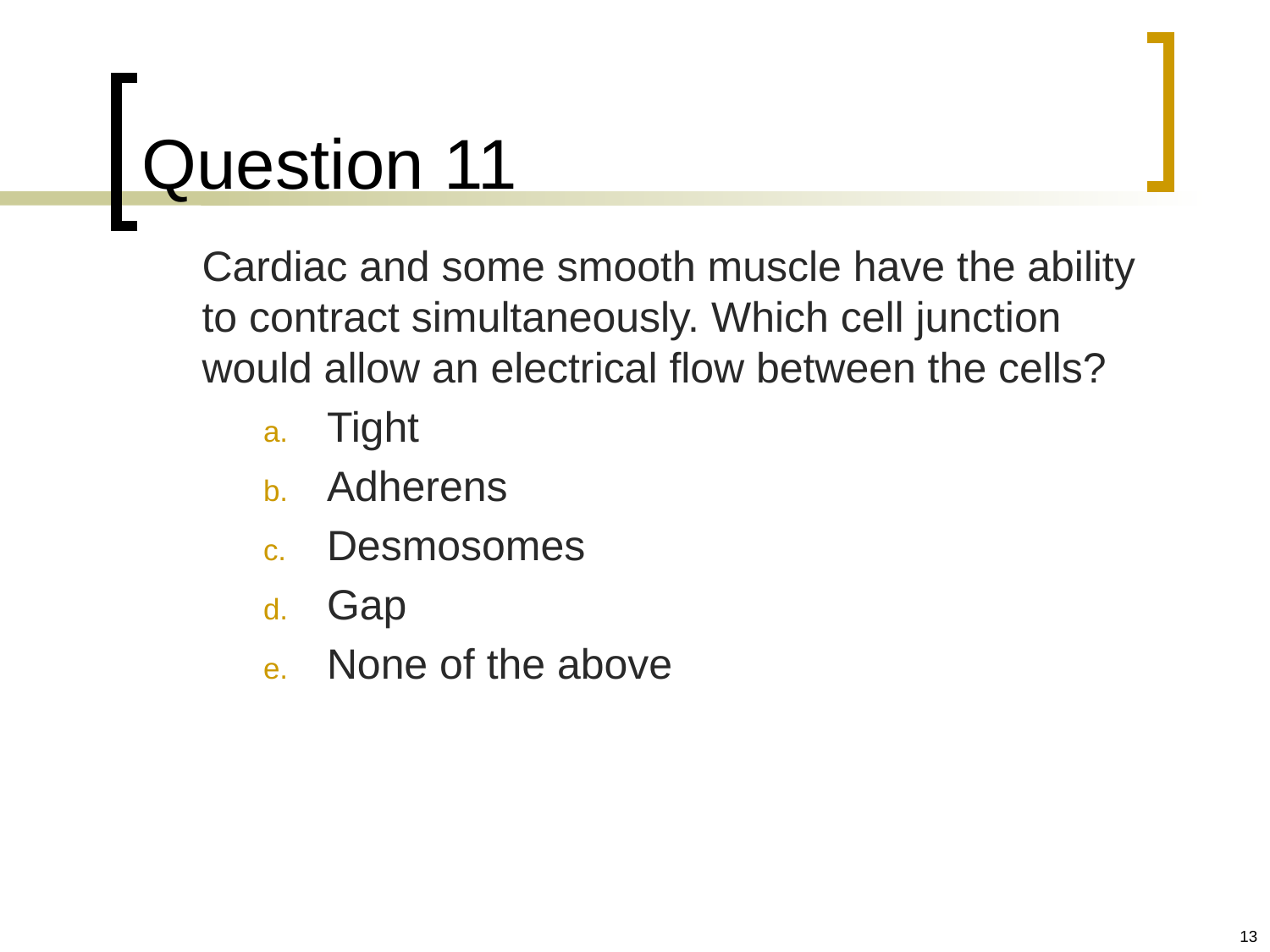

# Question 11
	Cardiac and some smooth muscle have the ability to contract simultaneously. Which cell junction would allow an electrical flow between the cells?
Tight
Adherens
Desmosomes
Gap
None of the above